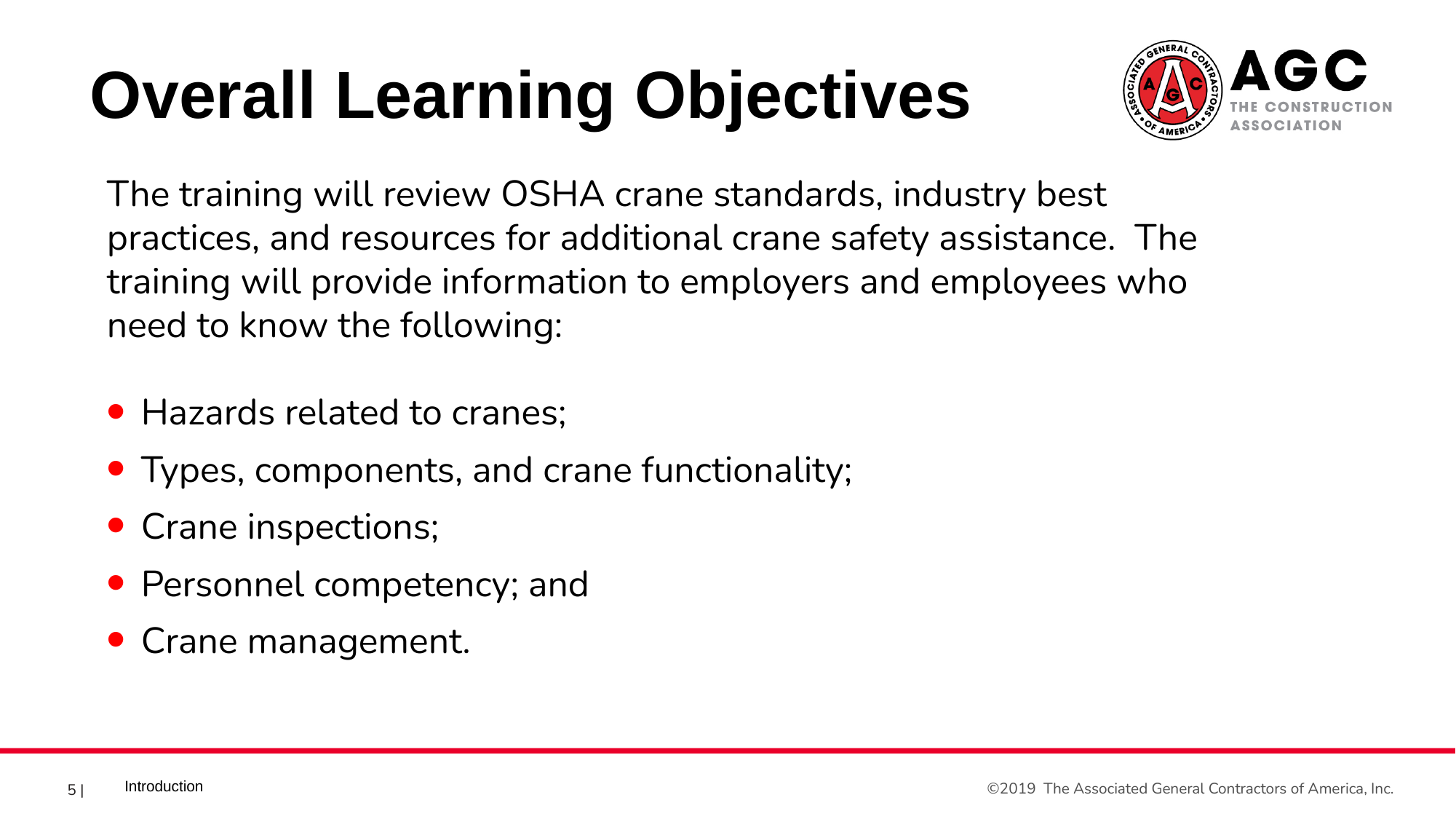

Overall Learning Objectives
The training will review OSHA crane standards, industry best practices, and resources for additional crane safety assistance.  The training will provide information to employers and employees who need to know the following:

Hazards related to cranes;
Types, components, and crane functionality;
Crane inspections;
Personnel competency; and
Crane management.
Introduction